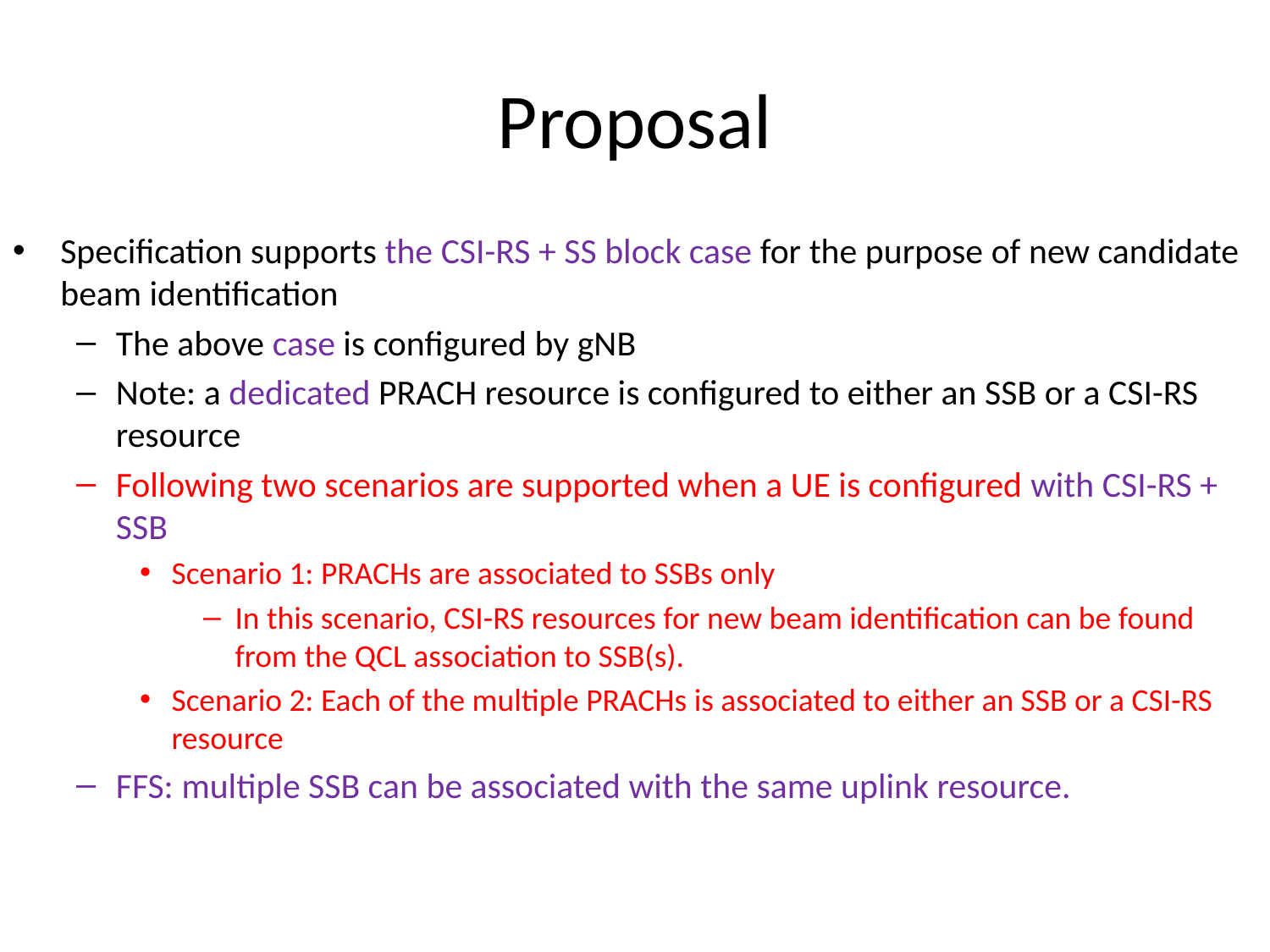

# Proposal
Specification supports the CSI-RS + SS block case for the purpose of new candidate beam identification
The above case is configured by gNB
Note: a dedicated PRACH resource is configured to either an SSB or a CSI-RS resource
Following two scenarios are supported when a UE is configured with CSI-RS + SSB
Scenario 1: PRACHs are associated to SSBs only
In this scenario, CSI-RS resources for new beam identification can be found from the QCL association to SSB(s).
Scenario 2: Each of the multiple PRACHs is associated to either an SSB or a CSI-RS resource
FFS: multiple SSB can be associated with the same uplink resource.